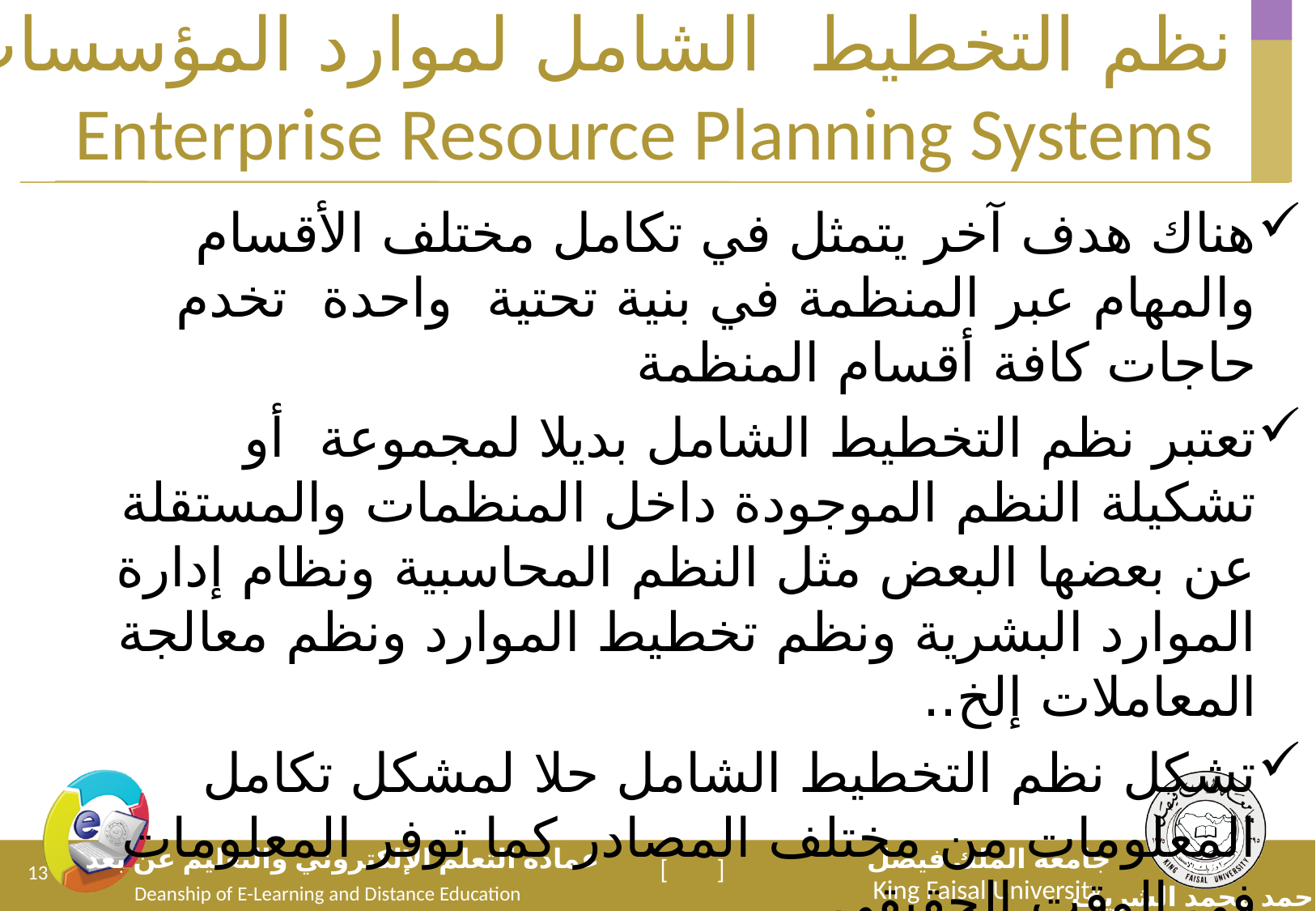

# نظم التخطيط  الشامل لموارد المؤسسات Enterprise Resource Planning Systems
هناك هدف آخر يتمثل في تكامل مختلف الأقسام  والمهام عبر المنظمة في بنية تحتية  واحدة  تخدم حاجات كافة أقسام المنظمة
تعتبر نظم التخطيط الشامل بديلا لمجموعة  أو تشكيلة النظم الموجودة داخل المنظمات والمستقلة عن بعضها البعض مثل النظم المحاسبية ونظام إدارة الموارد البشرية ونظم تخطيط الموارد ونظم معالجة المعاملات إلخ..
تشكل نظم التخطيط الشامل حلا لمشكل تكامل المعلومات من مختلف المصادر كما توفر المعلومات في الوقت الحقيقي

13